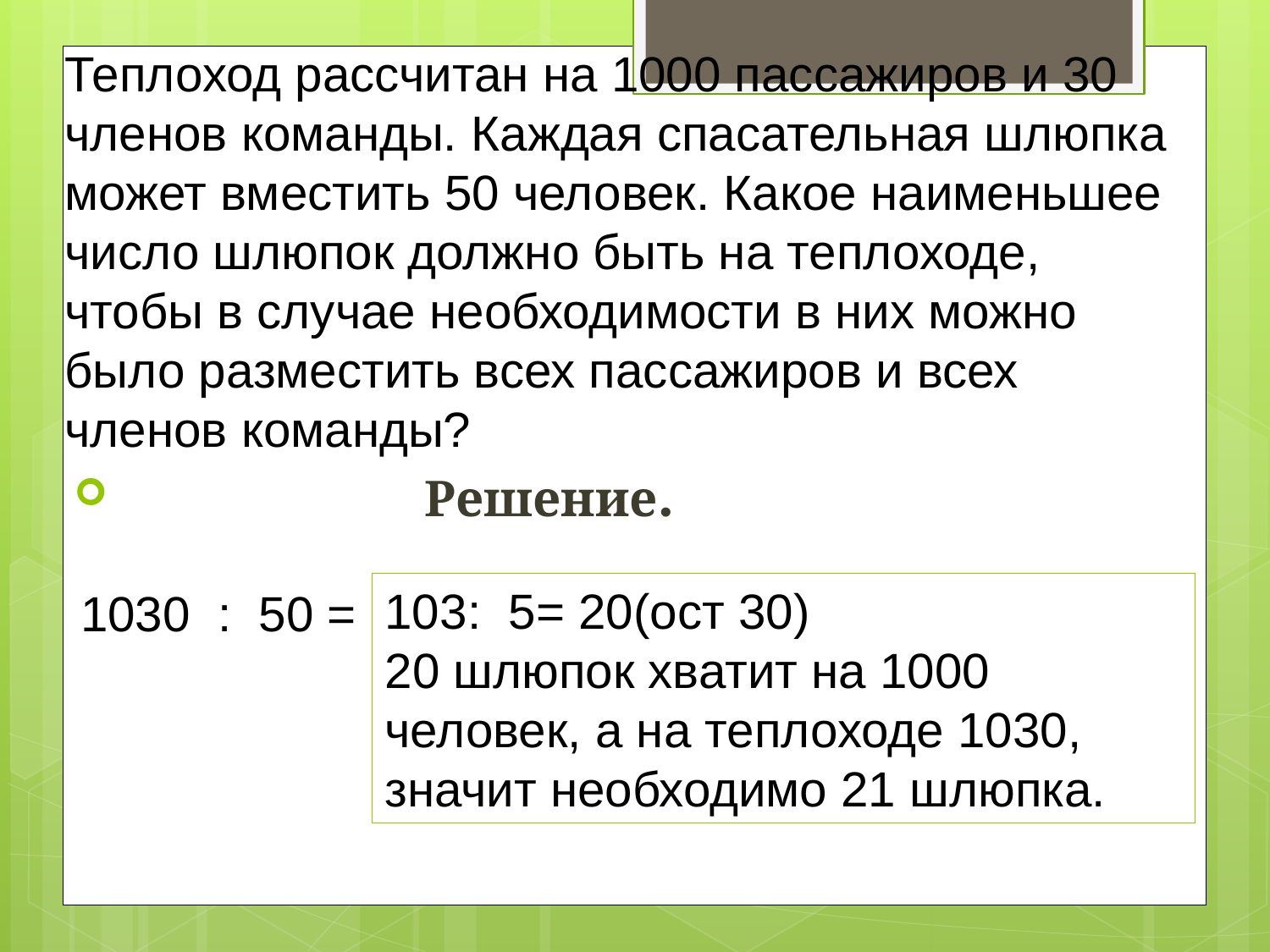

Теплоход рассчитан на 1000 пассажиров и 30 членов команды. Каждая спасательная шлюпка может вместить 50 человек. Какое наименьшее число шлюпок должно быть на теплоходе, чтобы в случае необходимости в них можно было разместить всех пассажиров и всех членов команды?
                         Решение.
:  5= 20(ост 30)
20 шлюпок хватит на 1000 человек, а на теплоходе 1030, значит необходимо 21 шлюпка.
1030  :  50 =